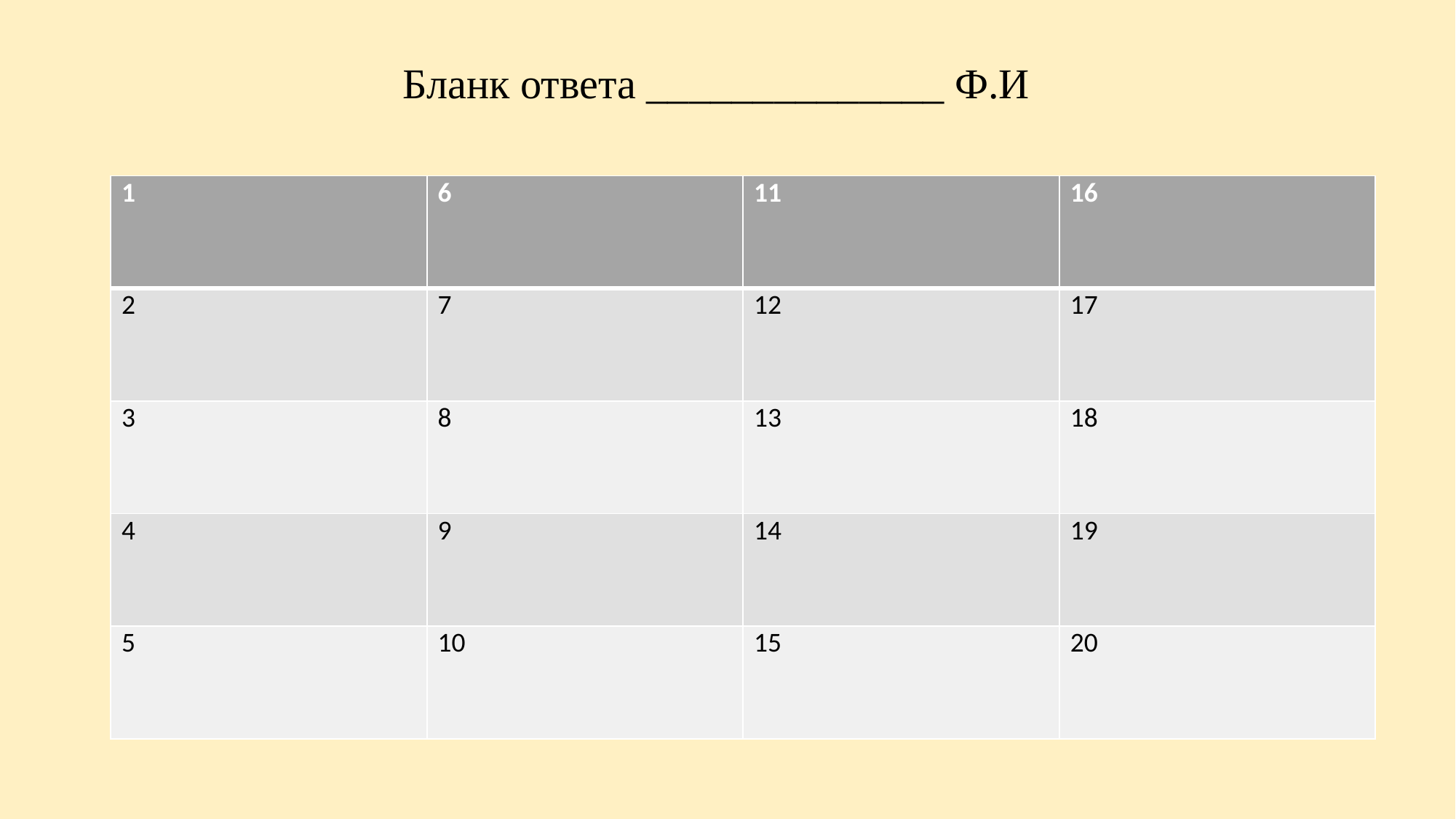

Бланк ответа ______________ Ф.И
| 1 | 6 | 11 | 16 |
| --- | --- | --- | --- |
| 2 | 7 | 12 | 17 |
| 3 | 8 | 13 | 18 |
| 4 | 9 | 14 | 19 |
| 5 | 10 | 15 | 20 |